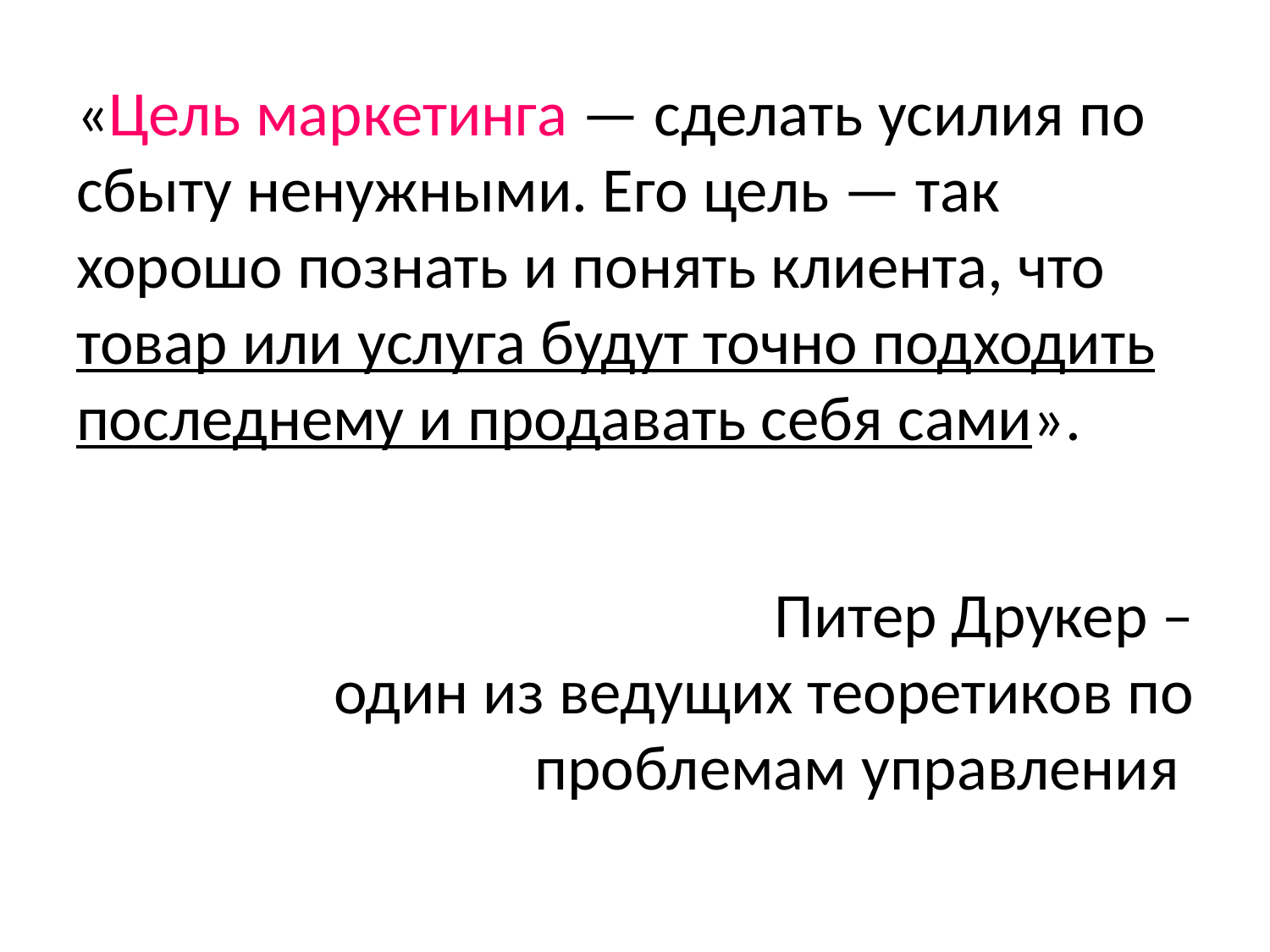

«Цель маркетинга — сделать усилия по сбыту ненужными. Его цель — так хорошо познать и понять клиента, что товар или услуга будут точно подходить последнему и продавать себя сами».

Питер Друкер –
один из ведущих теоретиков по проблемам управления